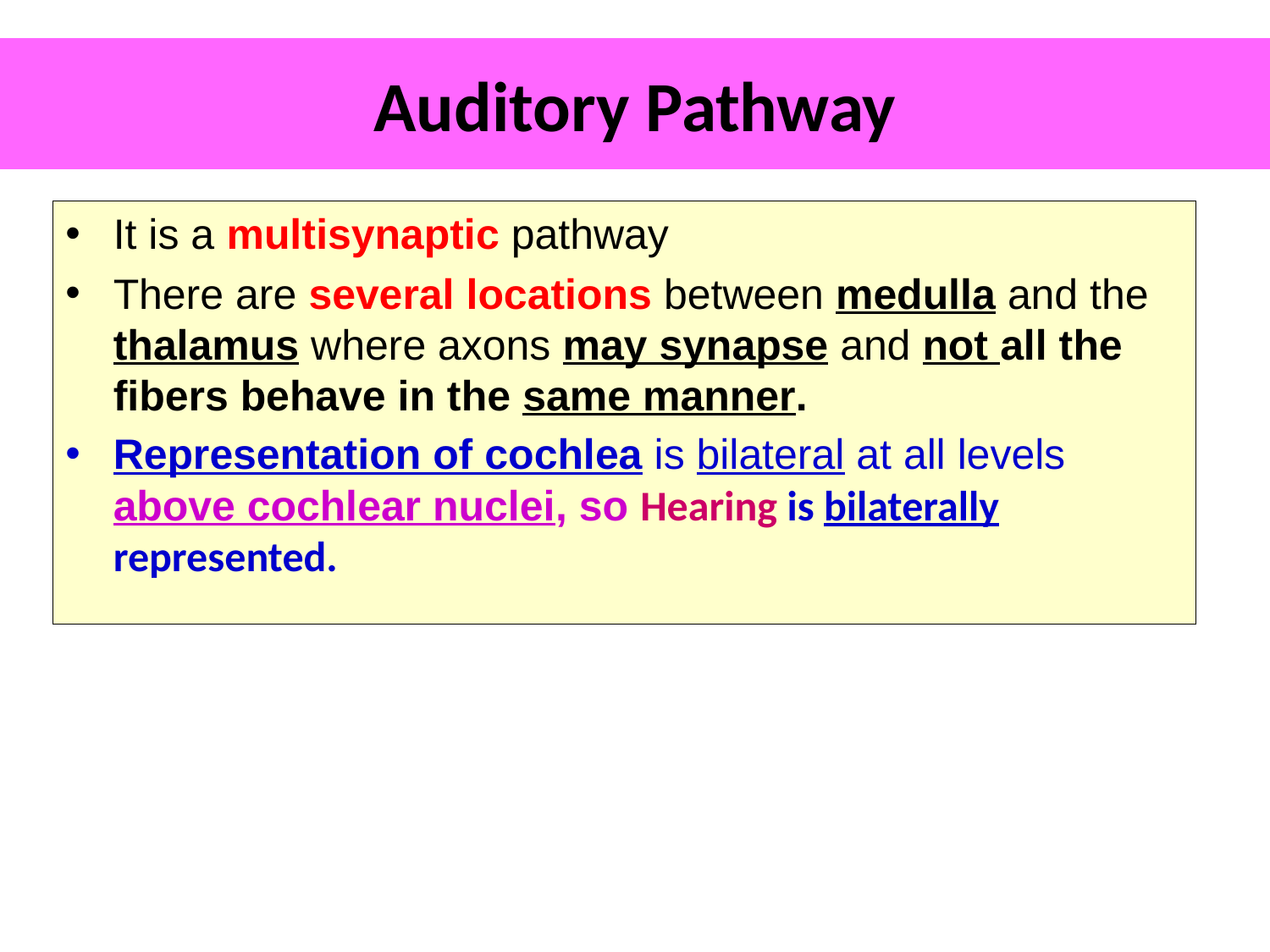

Auditory Pathway
It is a multisynaptic pathway
There are several locations between medulla and the thalamus where axons may synapse and not all the fibers behave in the same manner.
Representation of cochlea is bilateral at all levels above cochlear nuclei, so Hearing is bilaterally represented.